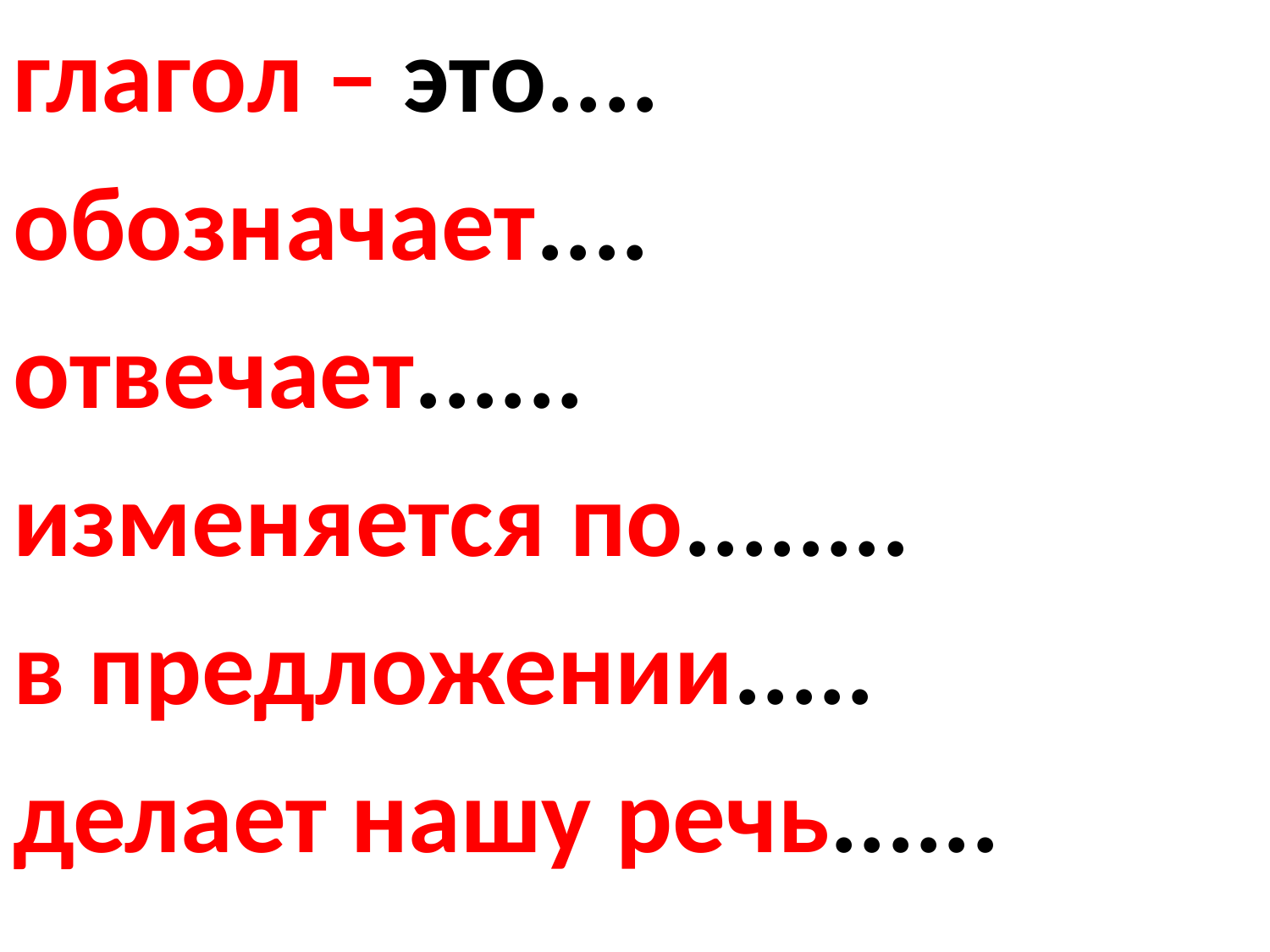

глагол – это....
обозначает....
отвечает......
изменяется по........
в предложении.....
делает нашу речь......